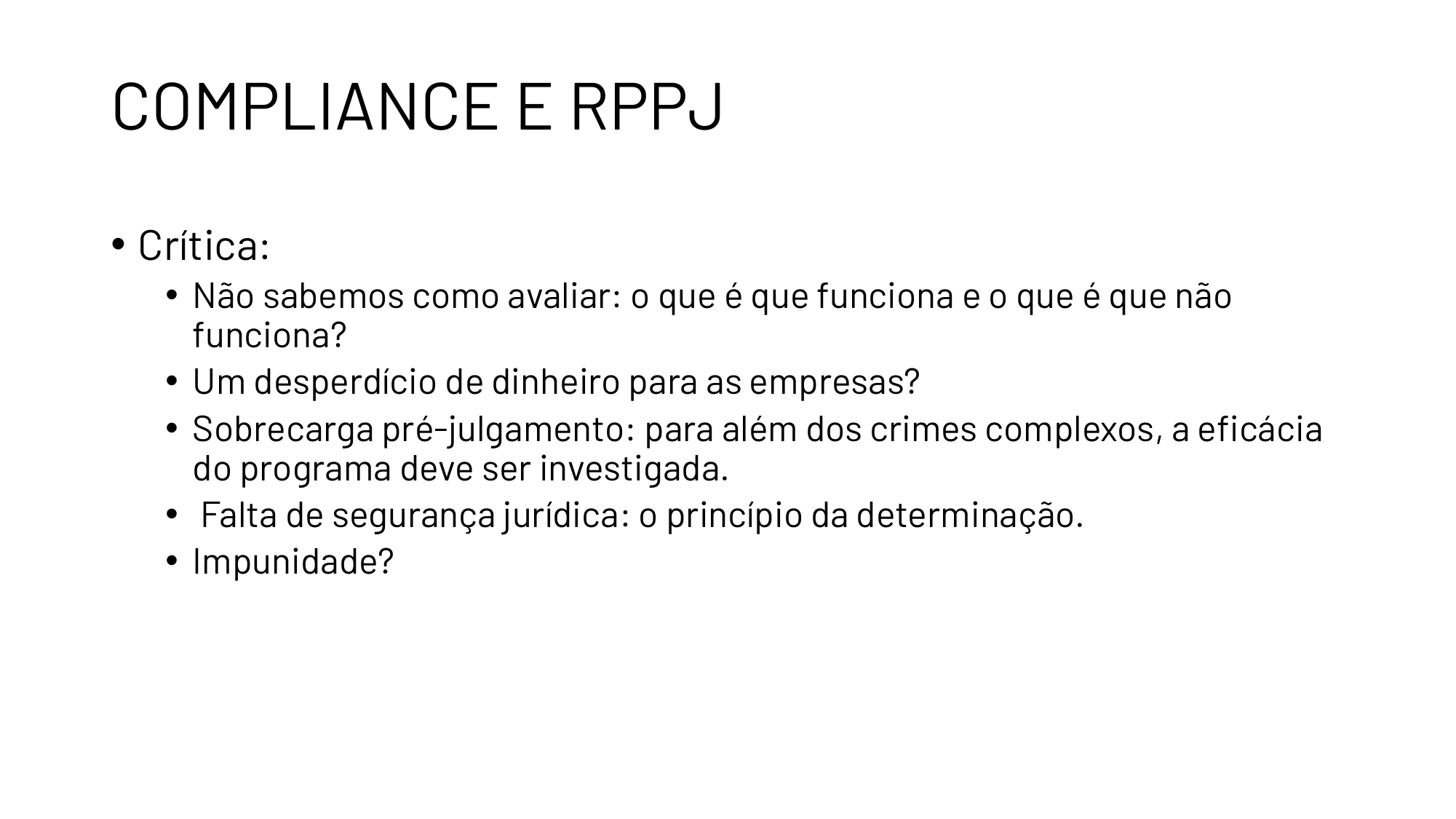

# COMPLIANCE E RPPJ
Crítica:
Não sabemos como avaliar: o que é que funciona e o que é que não funciona?
Um desperdício de dinheiro para as empresas?
Sobrecarga pré-julgamento: para além dos crimes complexos, a eficácia do programa deve ser investigada.
 Falta de segurança jurídica: o princípio da determinação.
Impunidade?